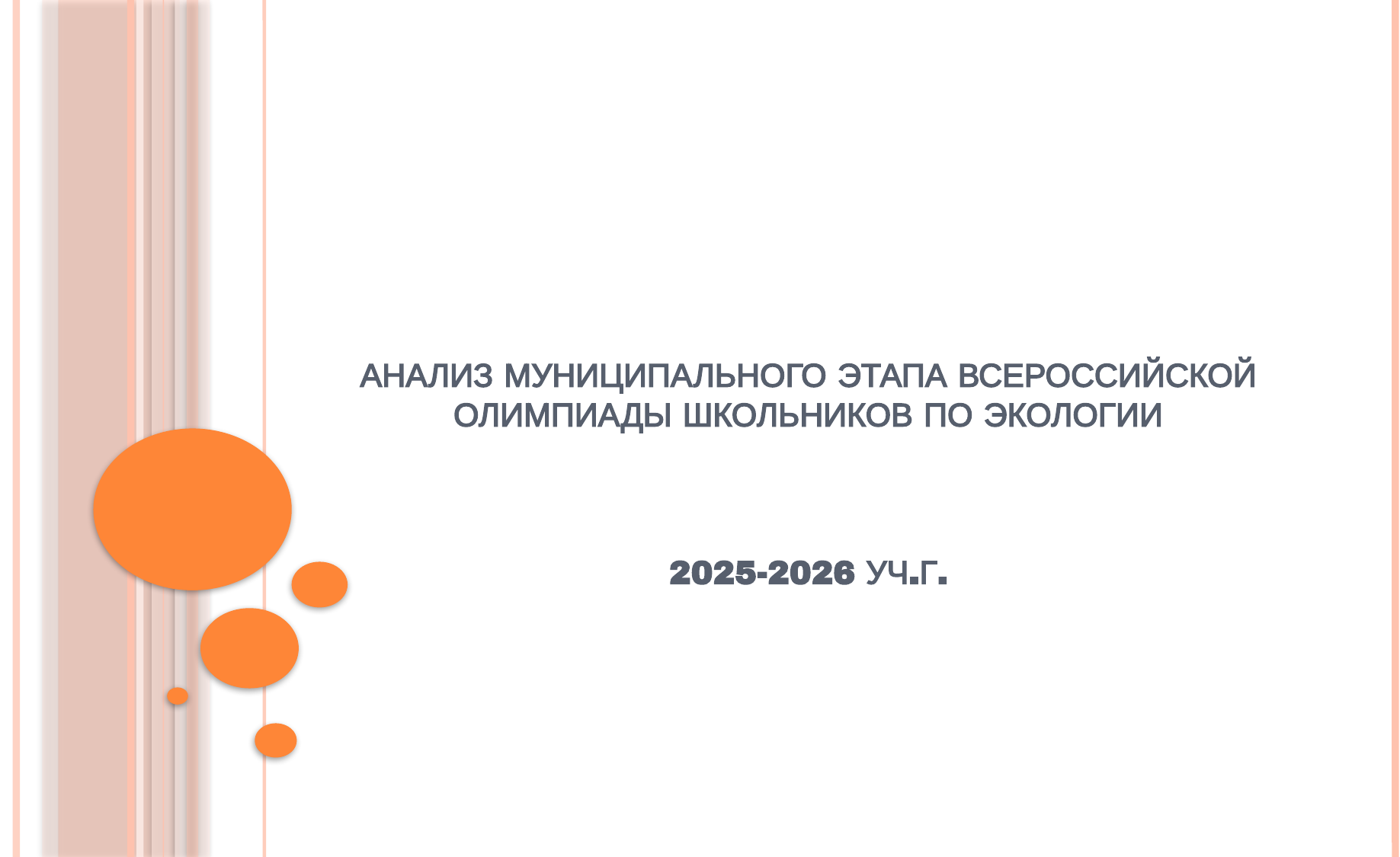

# Анализ муниципального этапа Всероссийской олимпиады школьников по экологии 2025-2026 уч.г.